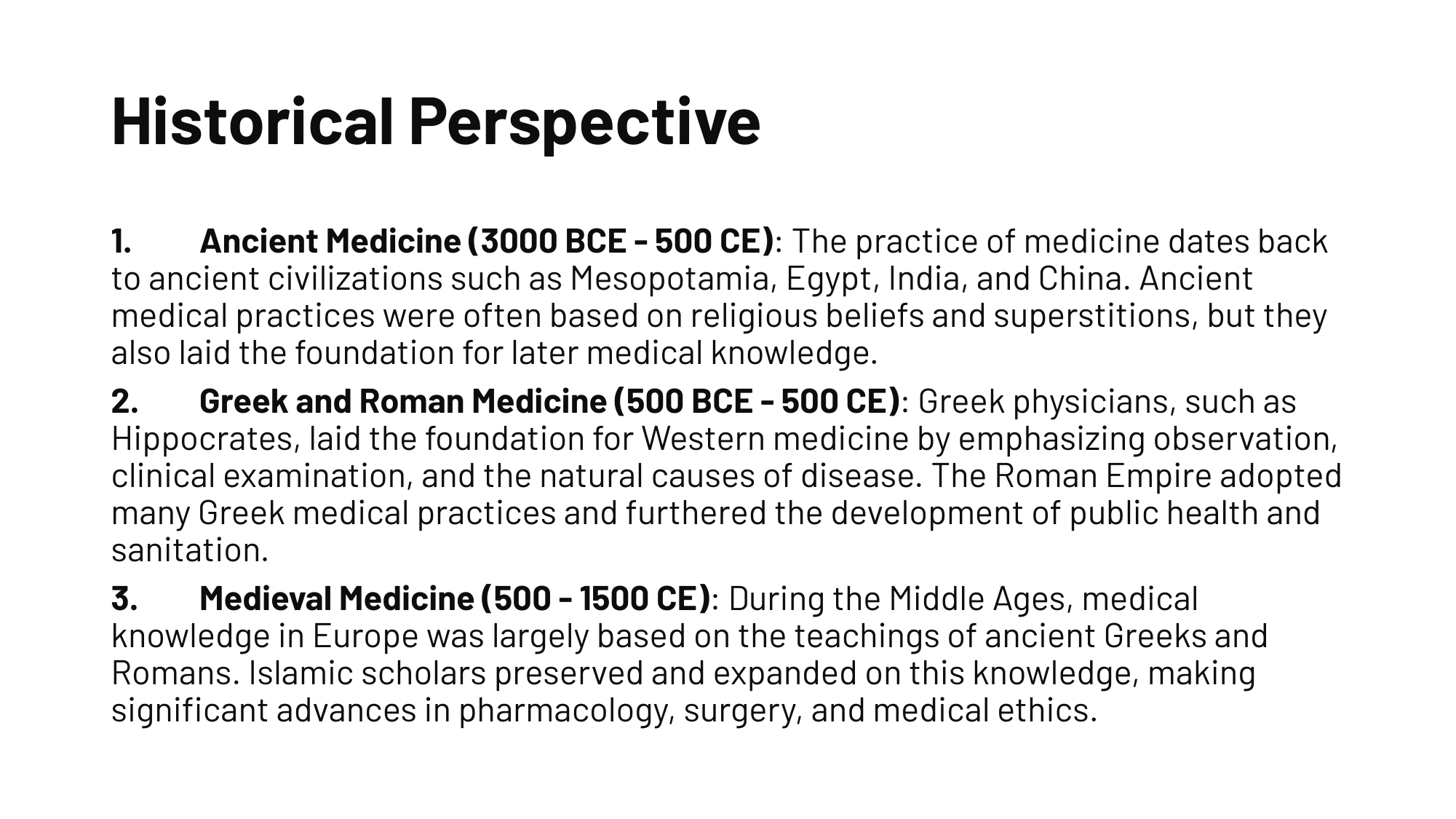

# Historical Perspective
1.	Ancient Medicine (3000 BCE - 500 CE): The practice of medicine dates back to ancient civilizations such as Mesopotamia, Egypt, India, and China. Ancient medical practices were often based on religious beliefs and superstitions, but they also laid the foundation for later medical knowledge.
2.	Greek and Roman Medicine (500 BCE - 500 CE): Greek physicians, such as Hippocrates, laid the foundation for Western medicine by emphasizing observation, clinical examination, and the natural causes of disease. The Roman Empire adopted many Greek medical practices and furthered the development of public health and sanitation.
3.	Medieval Medicine (500 - 1500 CE): During the Middle Ages, medical knowledge in Europe was largely based on the teachings of ancient Greeks and Romans. Islamic scholars preserved and expanded on this knowledge, making significant advances in pharmacology, surgery, and medical ethics.